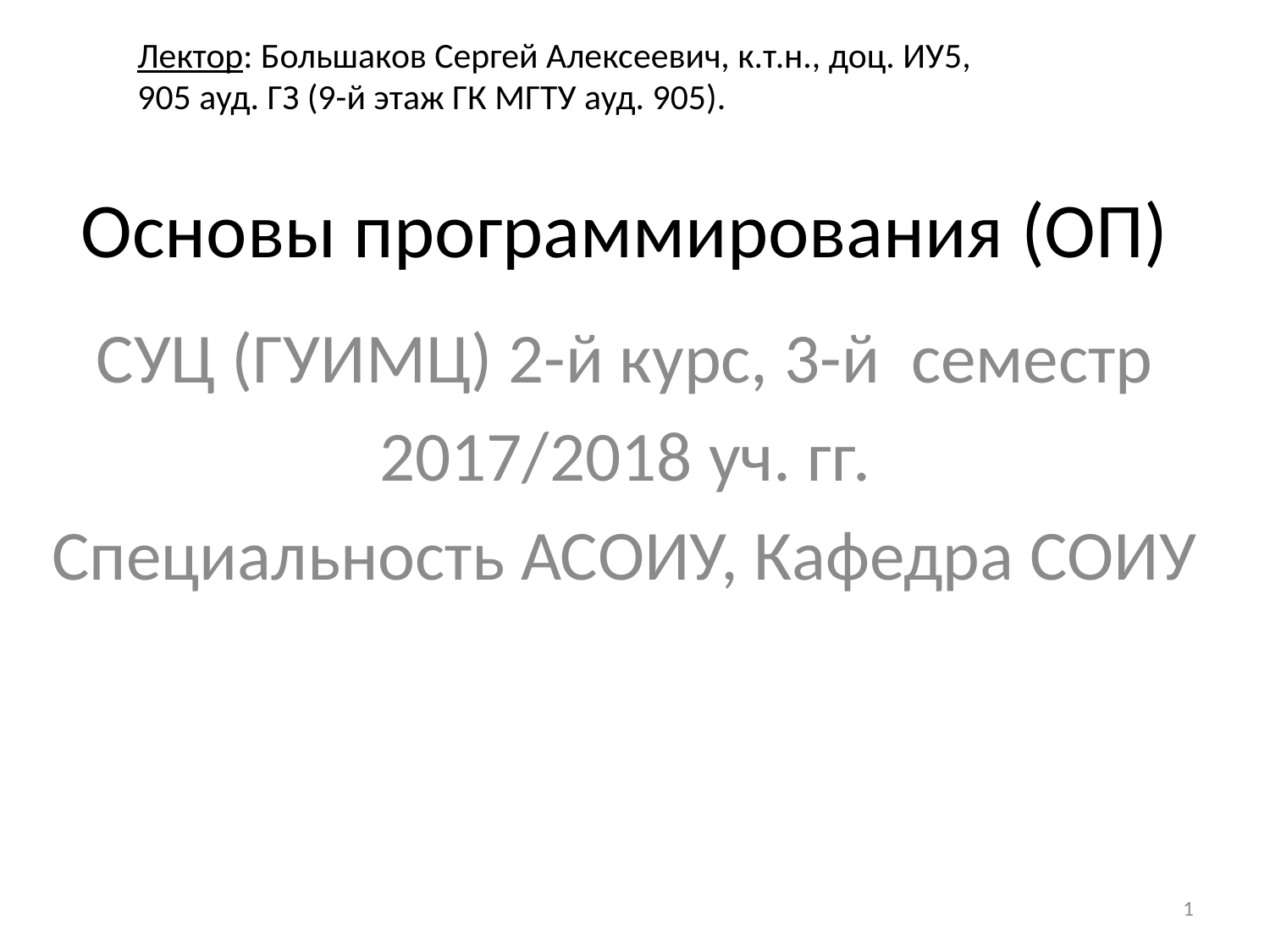

Лектор: Большаков Сергей Алексеевич, к.т.н., доц. ИУ5,
905 ауд. ГЗ (9-й этаж ГК МГТУ ауд. 905).
# Основы программирования (ОП)
СУЦ (ГУИМЦ) 2-й курс, 3-й  семестр
2017/2018 уч. гг.
Специальность АСОИУ, Кафедра СОИУ

1